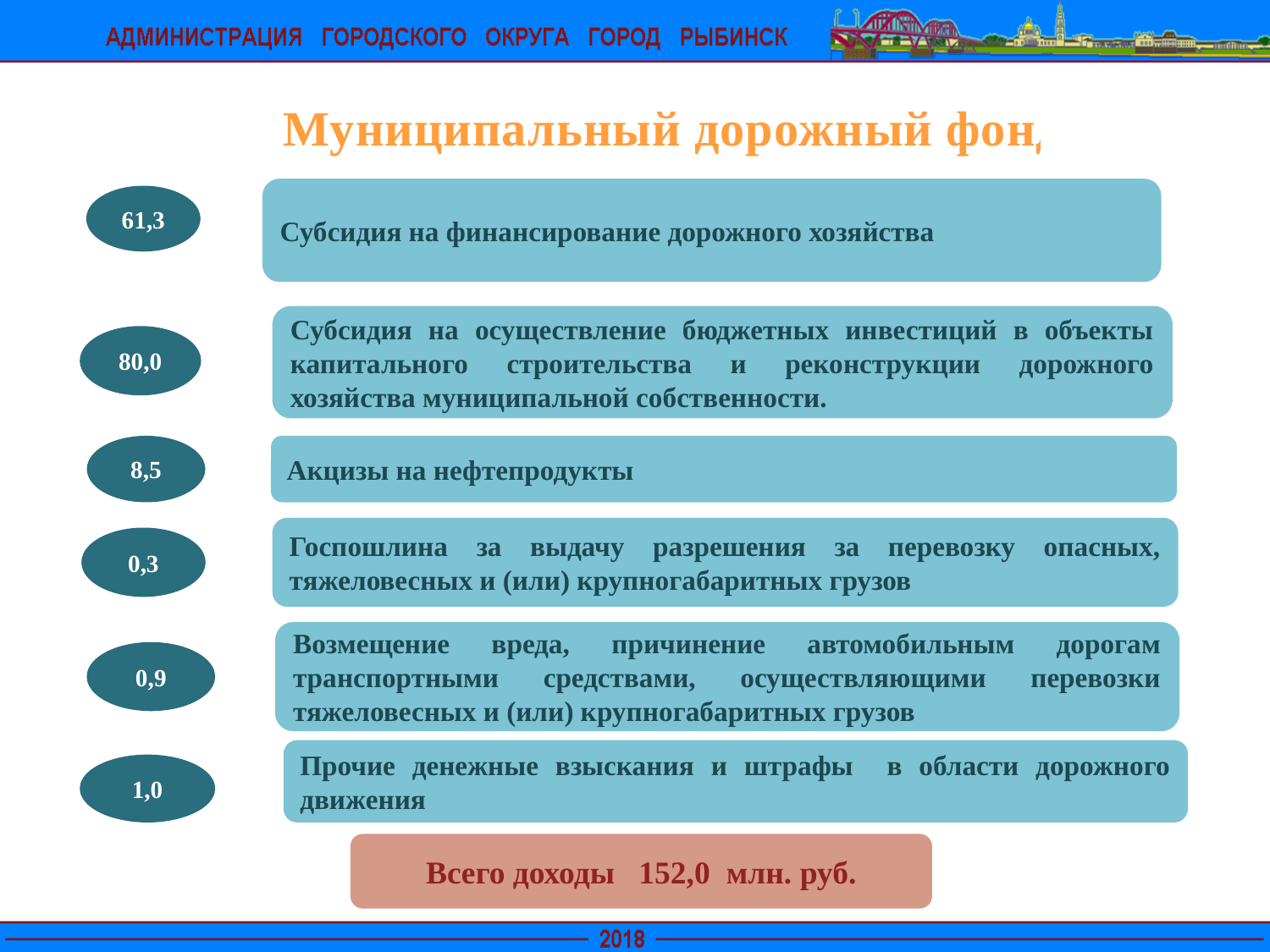

Муниципальный дорожный фонд
Субсидия на финансирование дорожного хозяйства
Субсидия на осуществление бюджетных инвестиций в объекты капитального строительства и реконструкции дорожного хозяйства муниципальной собственности.
Акцизы на нефтепродукты
61,3

80,0
8,5
Госпошлина за выдачу разрешения за перевозку опасных, тяжеловесных и (или) крупногабаритных грузов
0,3
Возмещение вреда, причинение автомобильным дорогам транспортными средствами, осуществляющими перевозки тяжеловесных и (или) крупногабаритных грузов
0,9
Прочие денежные взыскания и штрафы  в области дорожного движения
1,0
Всего доходы   152,0  млн. руб.